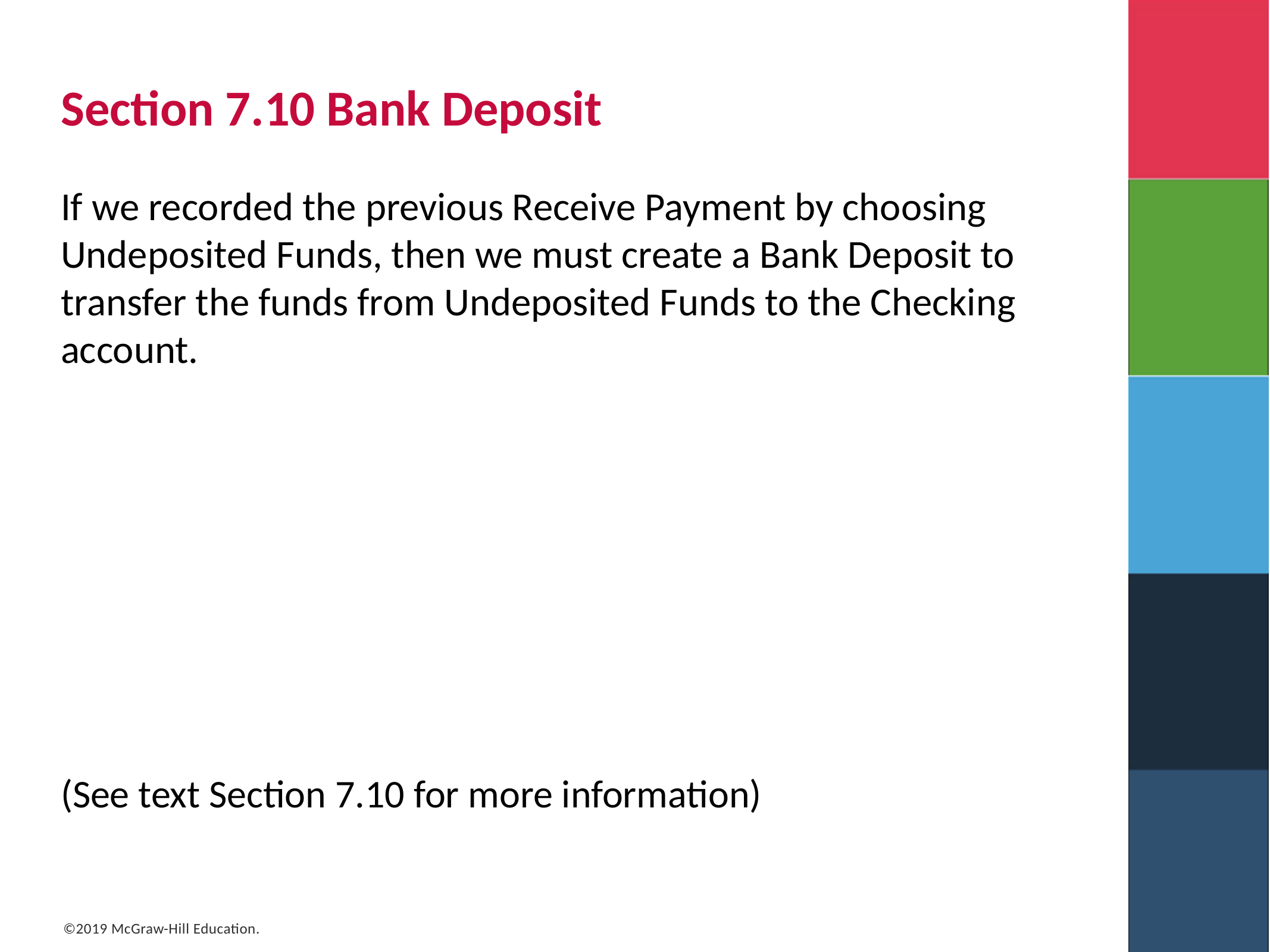

# Section 7.10 Bank Deposit
If we recorded the previous Receive Payment by choosing Undeposited Funds, then we must create a Bank Deposit to transfer the funds from Undeposited Funds to the Checking account.
(See text Section 7.10 for more information)